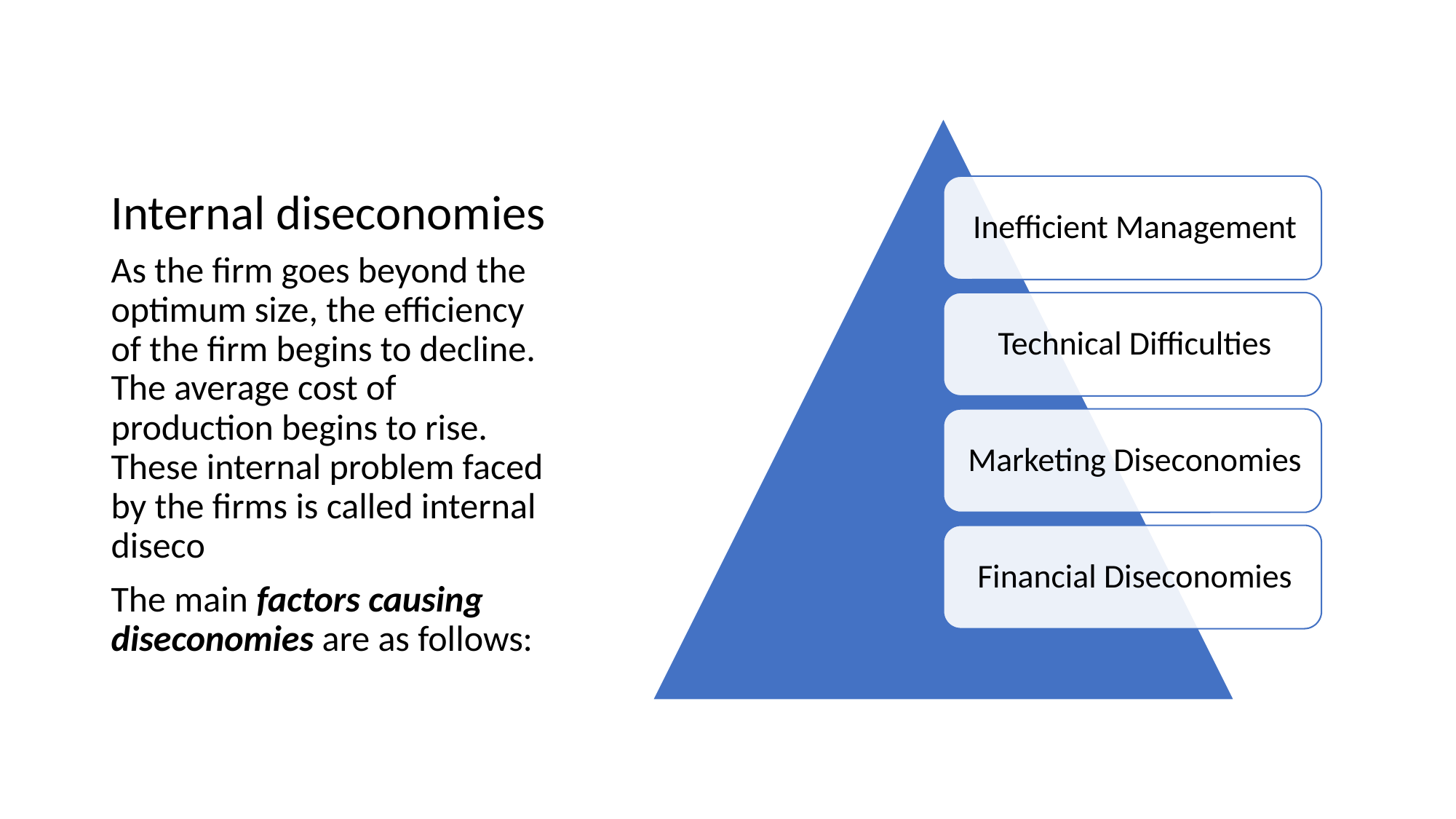

# Internal diseconomies
Inefficient Management
Technical Difficulties
Marketing Diseconomies
Financial Diseconomies
As the firm goes beyond the optimum size, the efficiency of the firm begins to decline. The average cost of production begins to rise. These internal problem faced by the firms is called internal diseco
The main factors causing diseconomies are as follows: